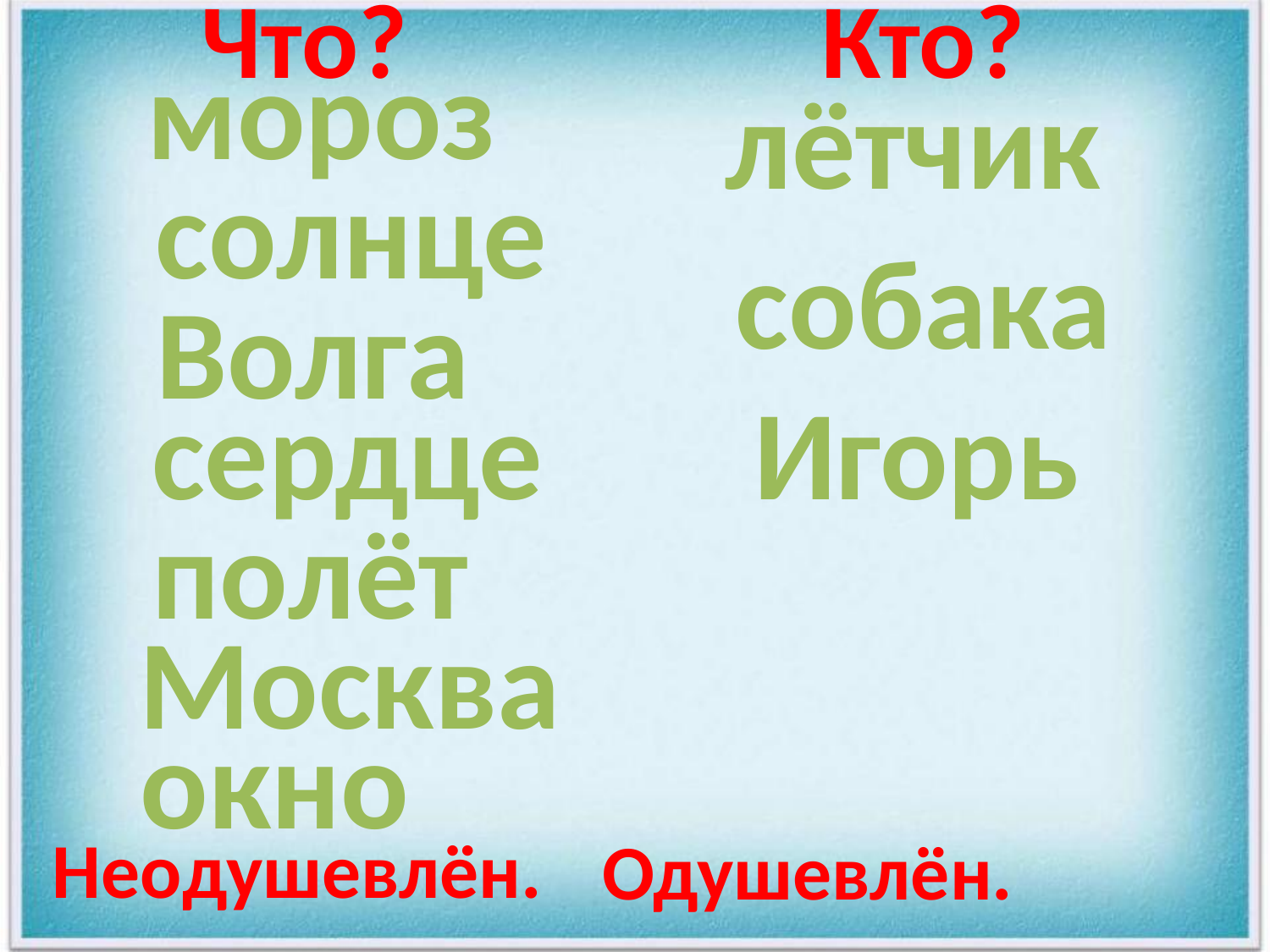

Что?
Кто?
мороз
лётчик
солнце
собака
Волга
сердце
Игорь
полёт

Москва
окно
Неодушевлён.
Одушевлён.